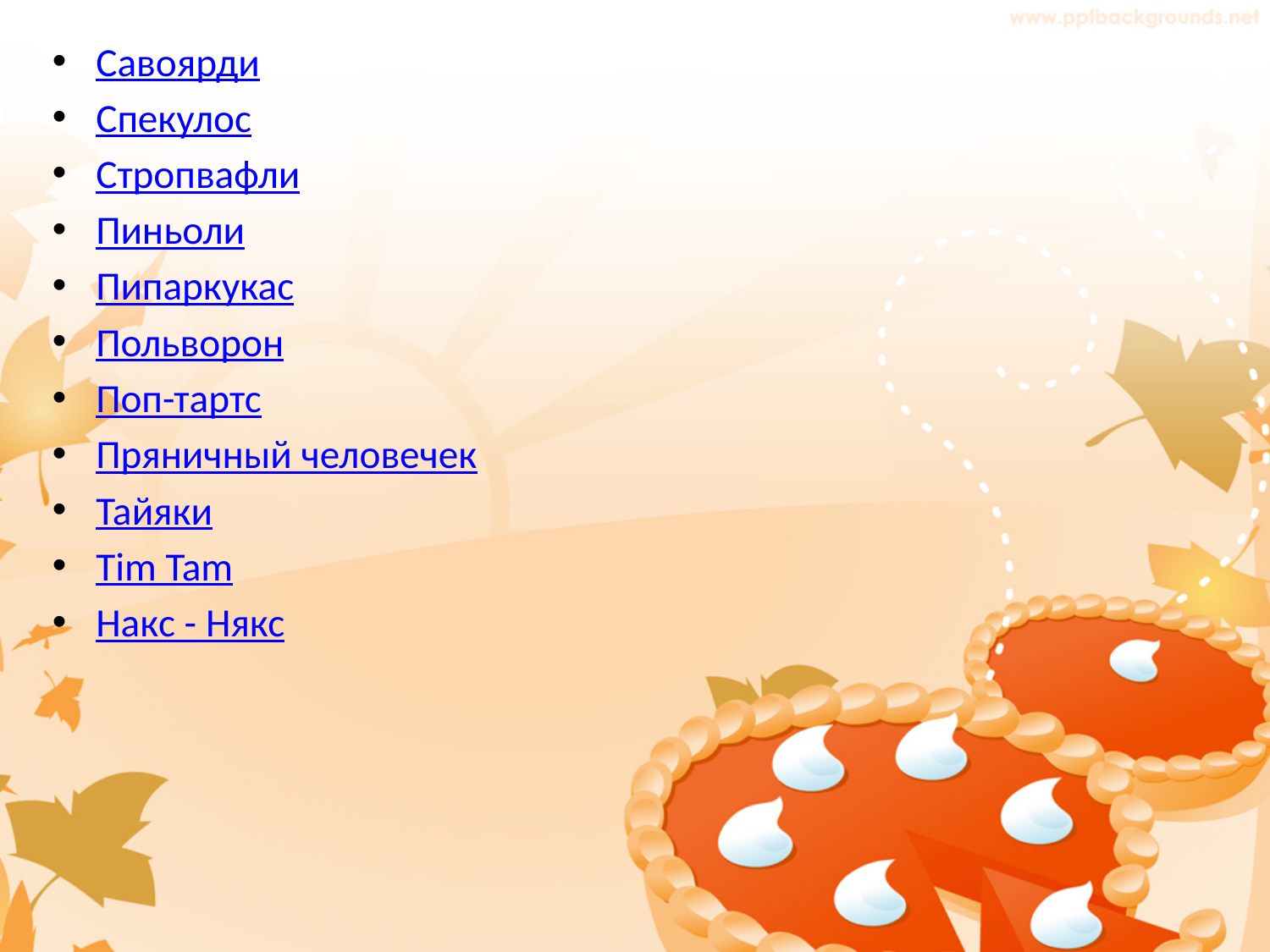

Савоярди
Спекулос
Стропвафли
Пиньоли
Пипаркукас
Польворон
Поп-тартс
Пряничный человечек
Тайяки
Tim Tam
Накс - Някс